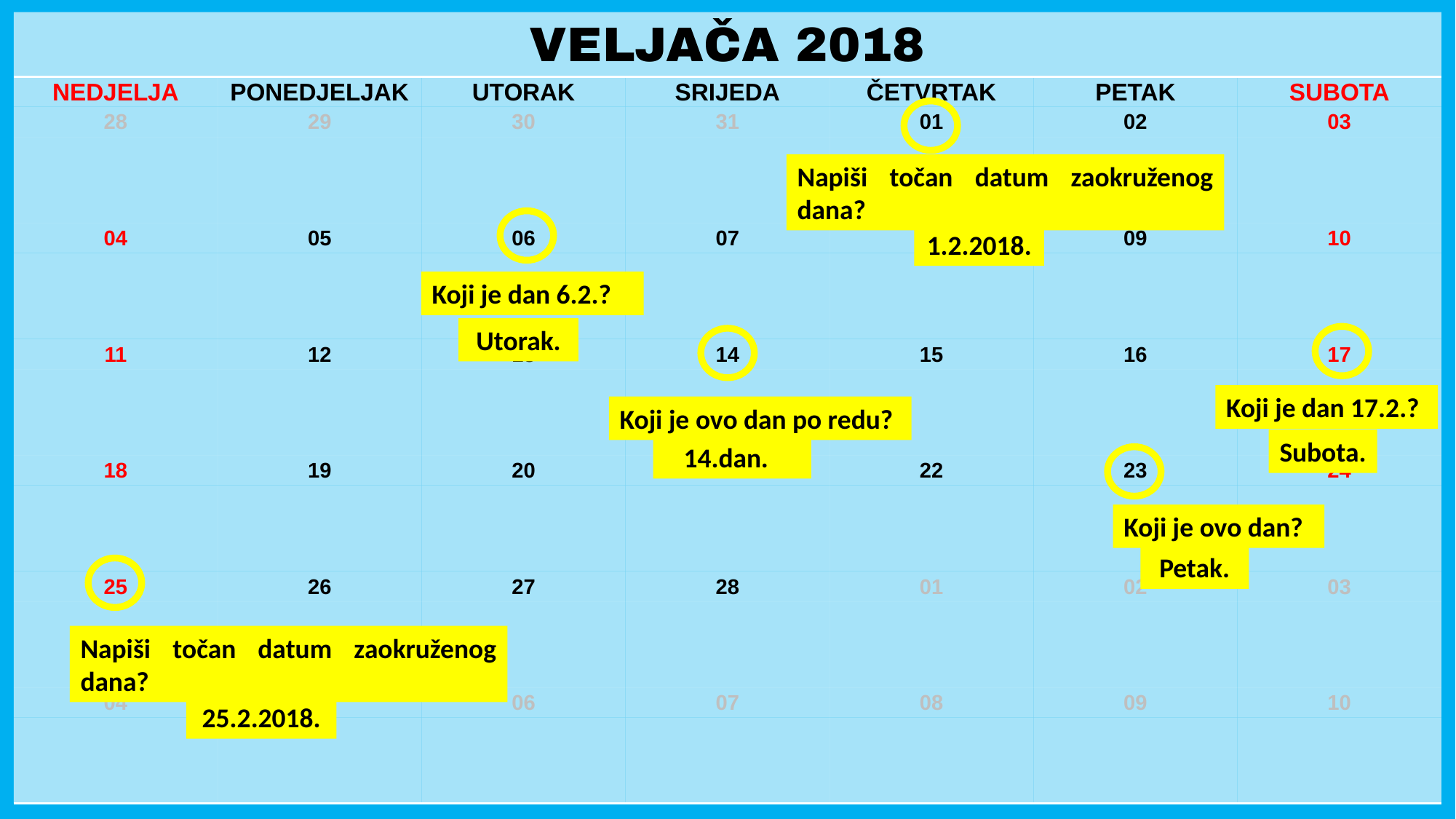

| VELJAČA 2018 |  |  |  |  |  |  |
| --- | --- | --- | --- | --- | --- | --- |
| NEDJELJA | PONEDJELJAK | UTORAK | SRIJEDA | ČETVRTAK | PETAK | SUBOTA |
| 28 | 29 | 30 | 31 | 01 | 02 | 03 |
|  |  |  |  |  |  |  |
| 04 | 05 | 06 | 07 | 08 | 09 | 10 |
|  |  |  |  |  |  |  |
| 11 | 12 | 13 | 14 | 15 | 16 | 17 |
|  |  |  |  |  |  |  |
| 18 | 19 | 20 | 21 | 22 | 23 | 24 |
|  |  |  |  |  |  |  |
| 25 | 26 | 27 | 28 | 01 | 02 | 03 |
|  |  |  |  |  |  |  |
| 04 | 05 | 06 | 07 | 08 | 09 | 10 |
|  |  |  |  |  |  |  |

Napiši točan datum zaokruženog dana?

1.2.2018.
Koji je dan 6.2.?
Utorak.

Koji je dan 17.2.?
Koji je ovo dan po redu?
Subota.
14.dan.

Koji je ovo dan?
Petak.

Napiši točan datum zaokruženog dana?
25.2.2018.